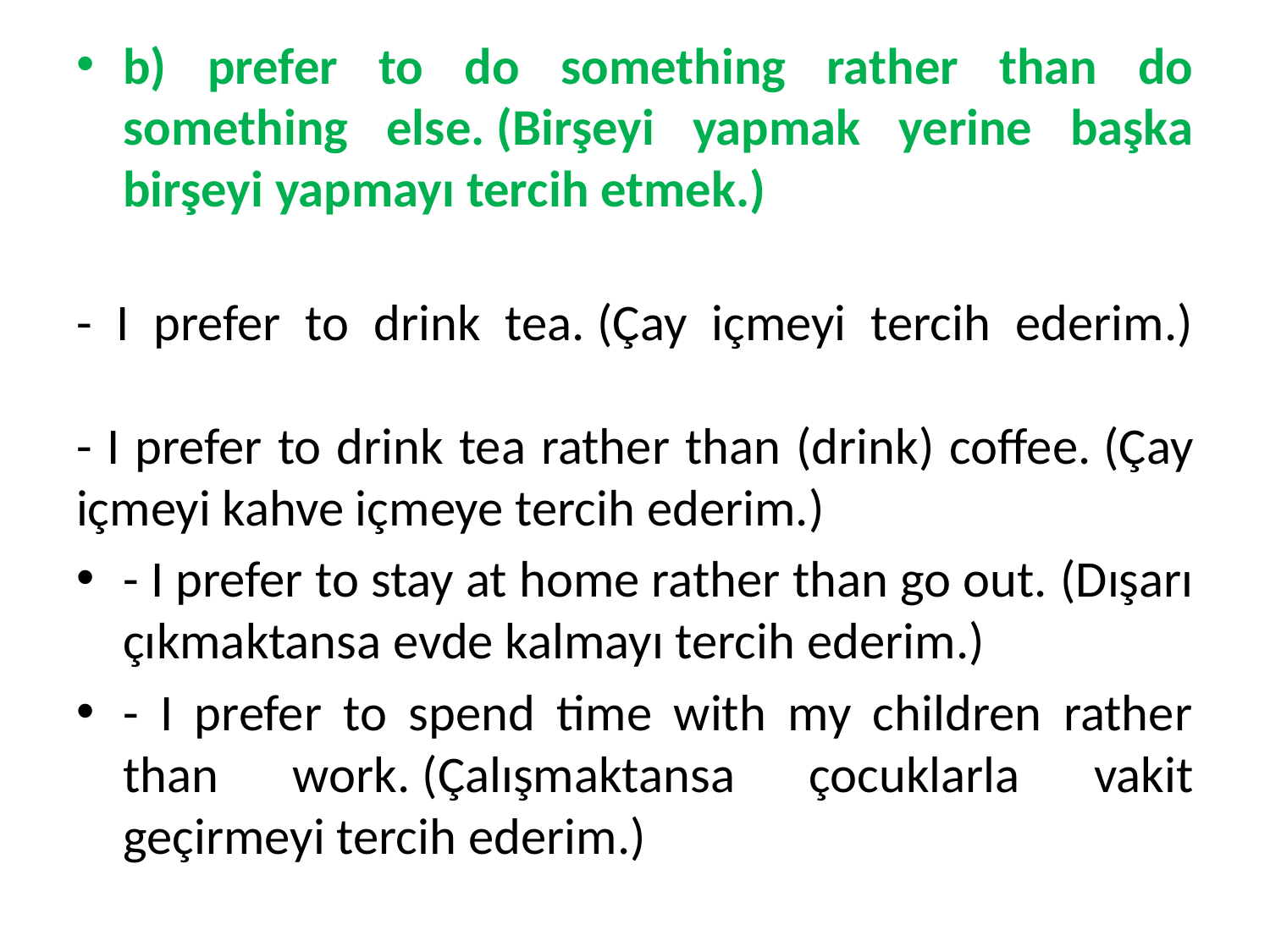

b) prefer to do something rather than do something else. (Birşeyi yapmak yerine başka birşeyi yapmayı tercih etmek.)
- I prefer to drink tea. (Çay içmeyi tercih ederim.)
- I prefer to drink tea rather than (drink) coffee. (Çay içmeyi kahve içmeye tercih ederim.)
- I prefer to stay at home rather than go out. (Dışarı çıkmaktansa evde kalmayı tercih ederim.)
- I prefer to spend time with my children rather than work. (Çalışmaktansa çocuklarla vakit geçirmeyi tercih ederim.)